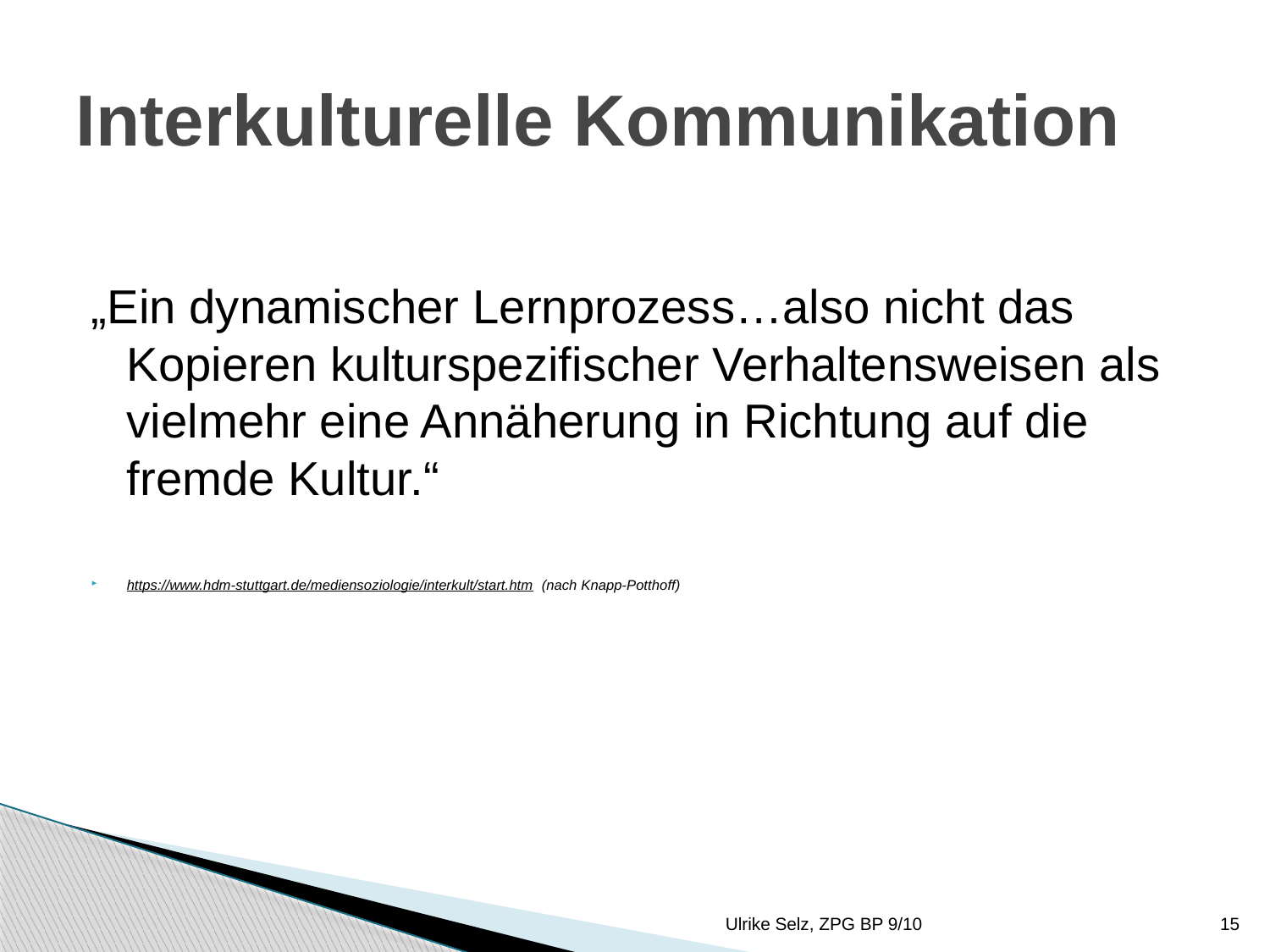

# Interkulturelle Kommunikation

„Ein dynamischer Lernprozess…also nicht das Kopieren kulturspezifischer Verhaltensweisen als vielmehr eine Annäherung in Richtung auf die fremde Kultur.“

https://www.hdm-stuttgart.de/mediensoziologie/interkult/start.htm  (nach Knapp-Potthoff)

Ulrike Selz, ZPG BP 9/10
15